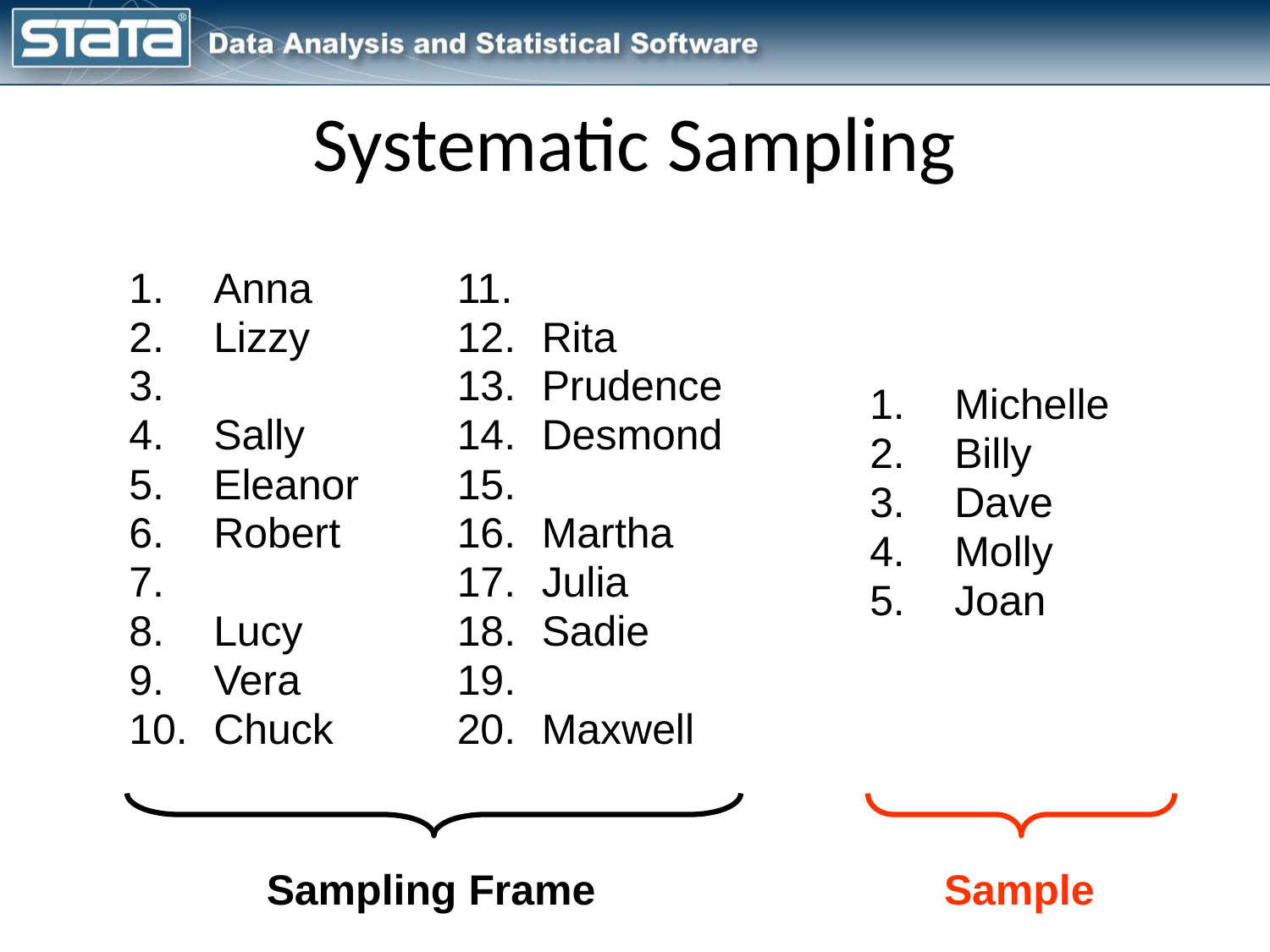

# Systematic Sampling
Anna
Lizzy

Sally
Eleanor
Robert

Lucy
Vera
Chuck

Rita
Prudence
Desmond

Martha
Julia
Sadie

Maxwell

Michelle
Billy
Dave
Molly
Joan

Sampling Frame
Sample